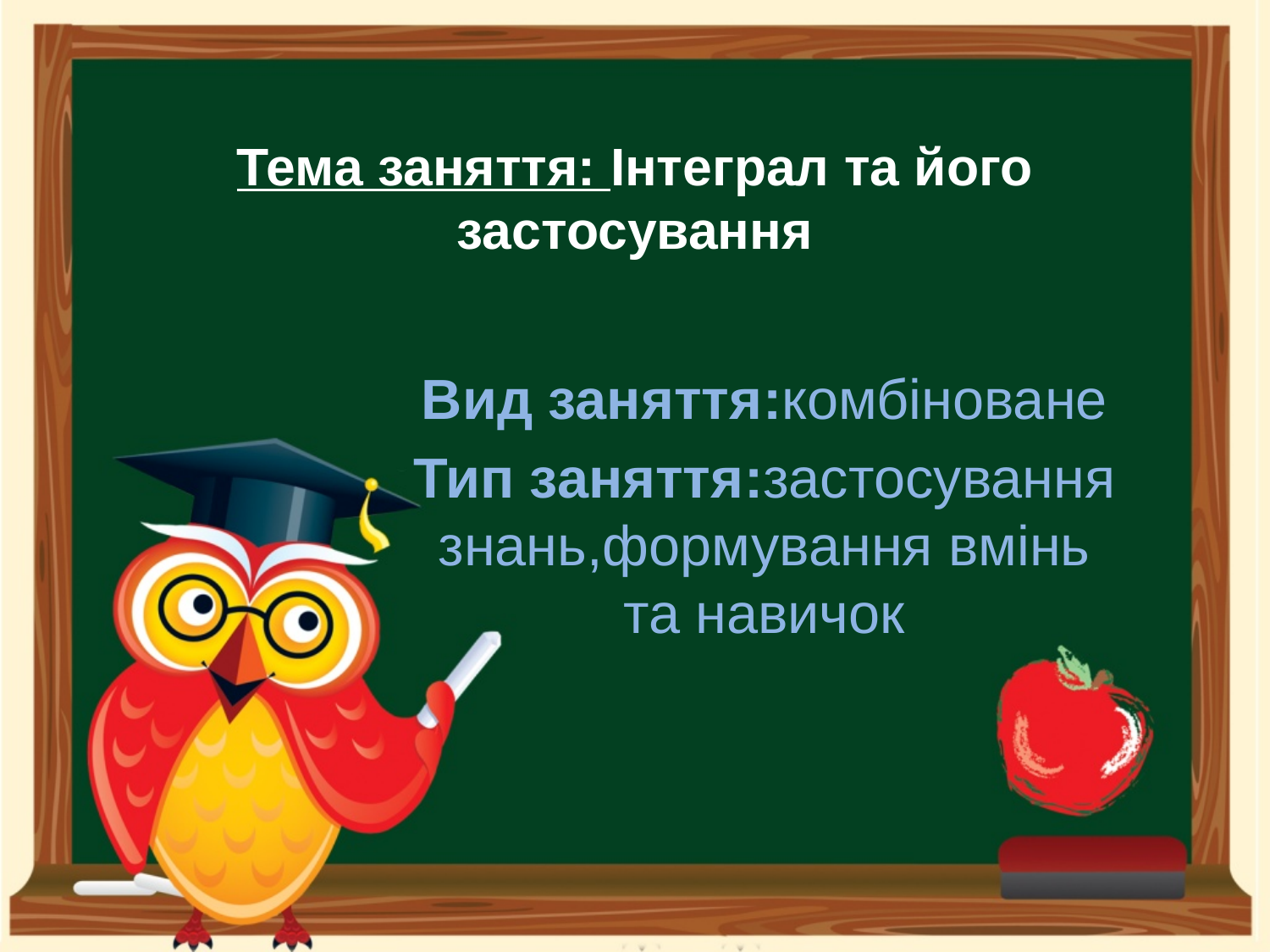

# Тема заняття: Інтеграл та його застосування
Вид заняття:комбіноване
Тип заняття:застосування знань,формування вмінь та навичок